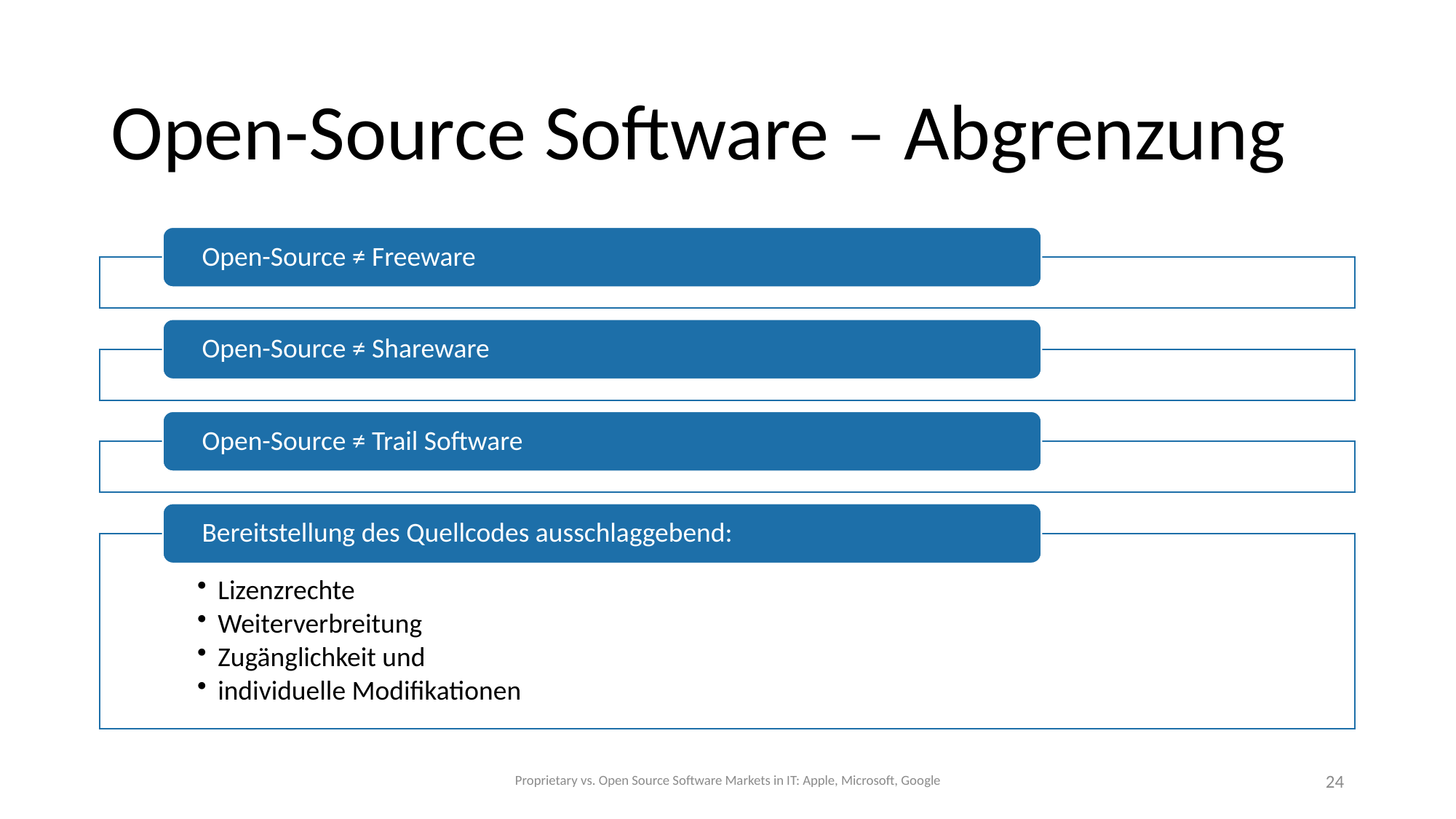

# Open-Source Software – Abgrenzung
Open-Source ≠ Freeware
Open-Source ≠ Shareware
Open-Source ≠ Trail Software
Lizenzrechte
Weiterverbreitung
Zugänglichkeit und
individuelle Modifikationen
Bereitstellung des Quellcodes ausschlaggebend:
Proprietary vs. Open Source Software Markets in IT: Apple, Microsoft, Google
24